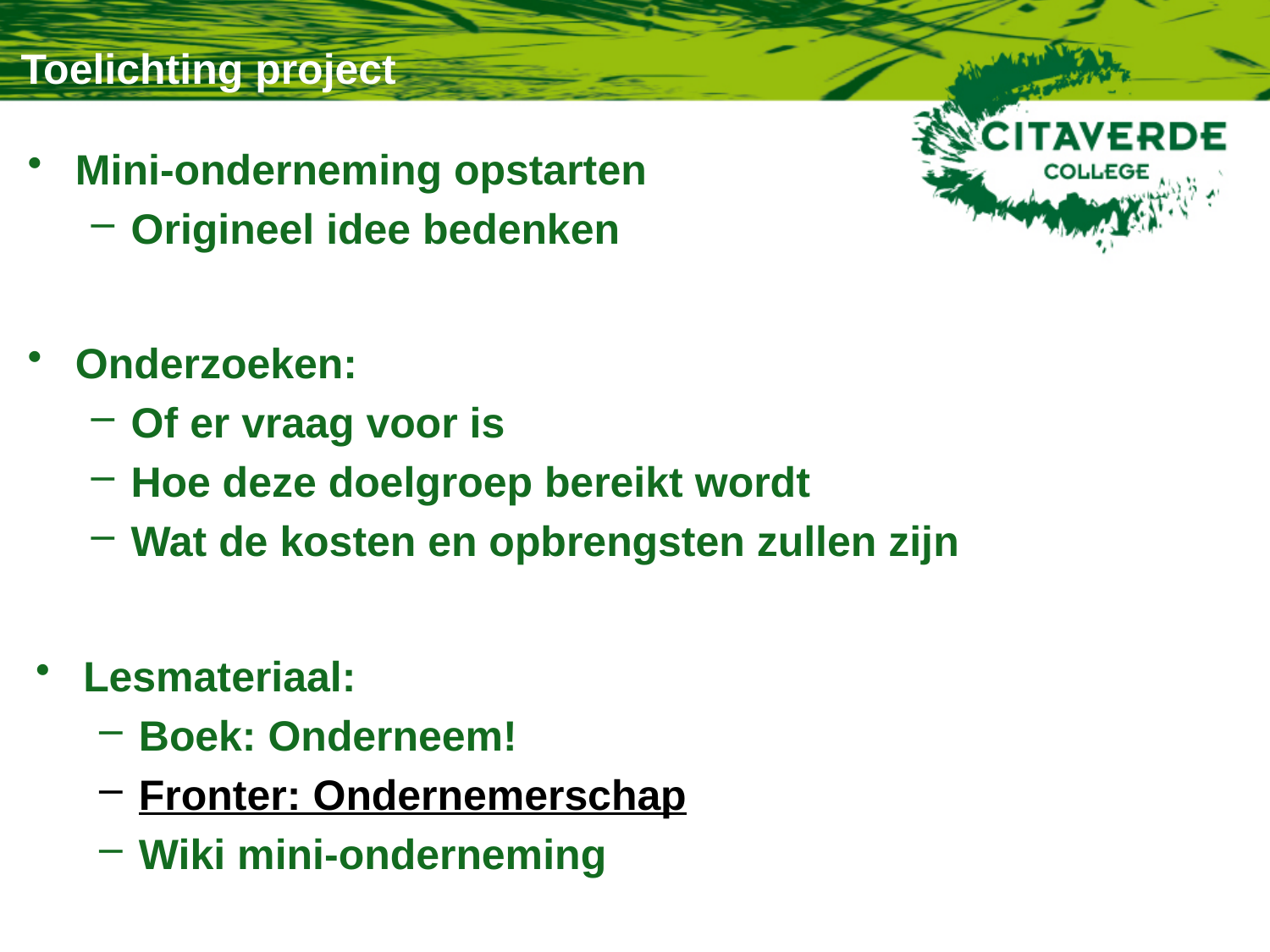

# Toelichting project
Mini-onderneming opstarten
Origineel idee bedenken

Onderzoeken:
Of er vraag voor is
Hoe deze doelgroep bereikt wordt
Wat de kosten en opbrengsten zullen zijn

Lesmateriaal:
Boek: Onderneem!
Fronter: Ondernemerschap
Wiki mini-onderneming